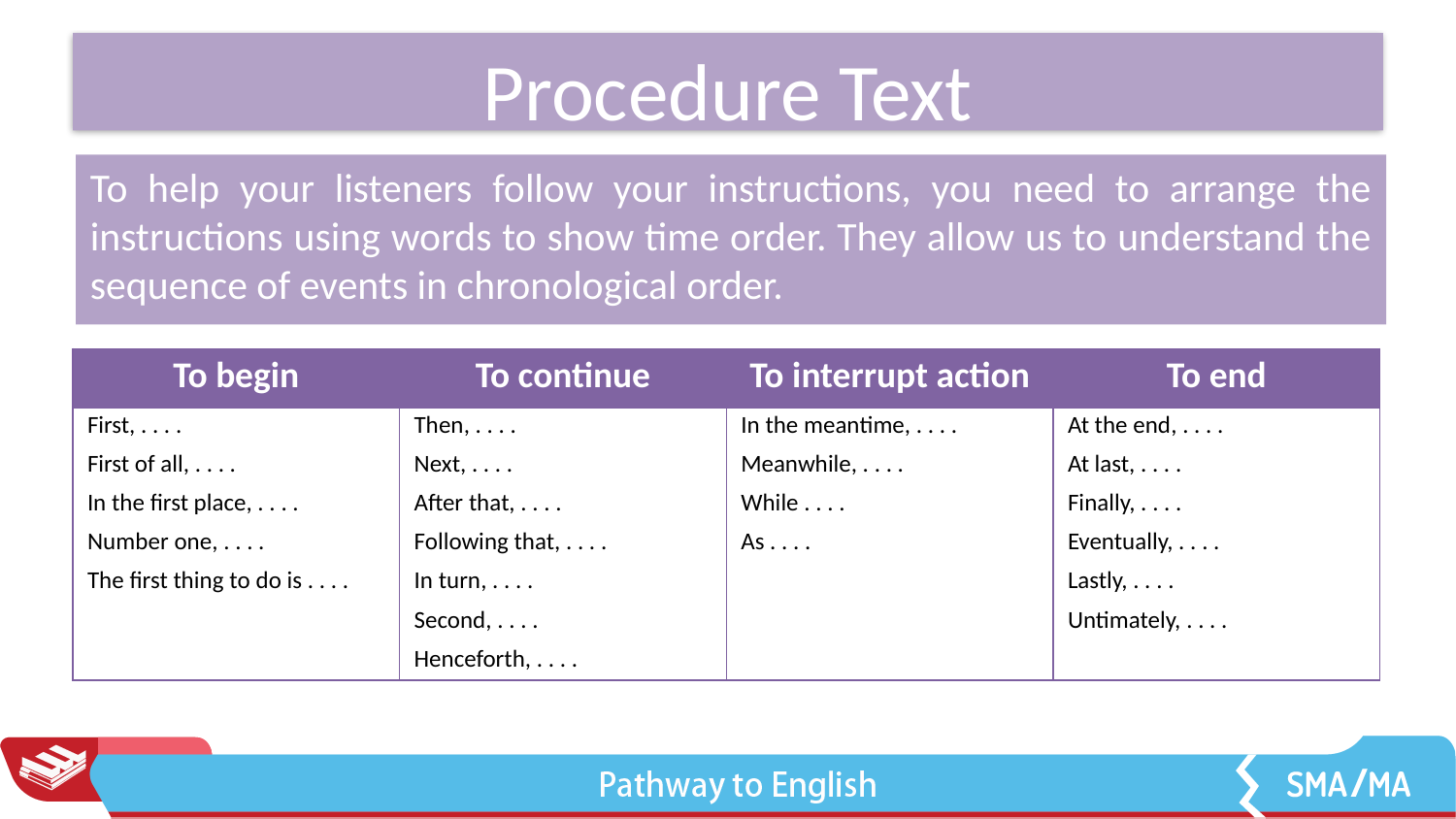

# Procedure Text
To help your listeners follow your instructions, you need to arrange the instructions using words to show time order. They allow us to understand the sequence of events in chronological order.
| To begin | To continue | To interrupt action | To end |
| --- | --- | --- | --- |
| First, . . . . | Then, . . . . | In the meantime, . . . . | At the end, . . . . |
| First of all, . . . . | Next, . . . . | Meanwhile, . . . . | At last, . . . . |
| In the first place, . . . . | After that, . . . . | While . . . . | Finally, . . . . |
| Number one, . . . . | Following that, . . . . | As . . . . | Eventually, . . . . |
| The first thing to do is . . . . | In turn, . . . . |  | Lastly, . . . . |
|  | Second, . . . . |  | Untimately, . . . . |
|  | Henceforth, . . . . |  |  |